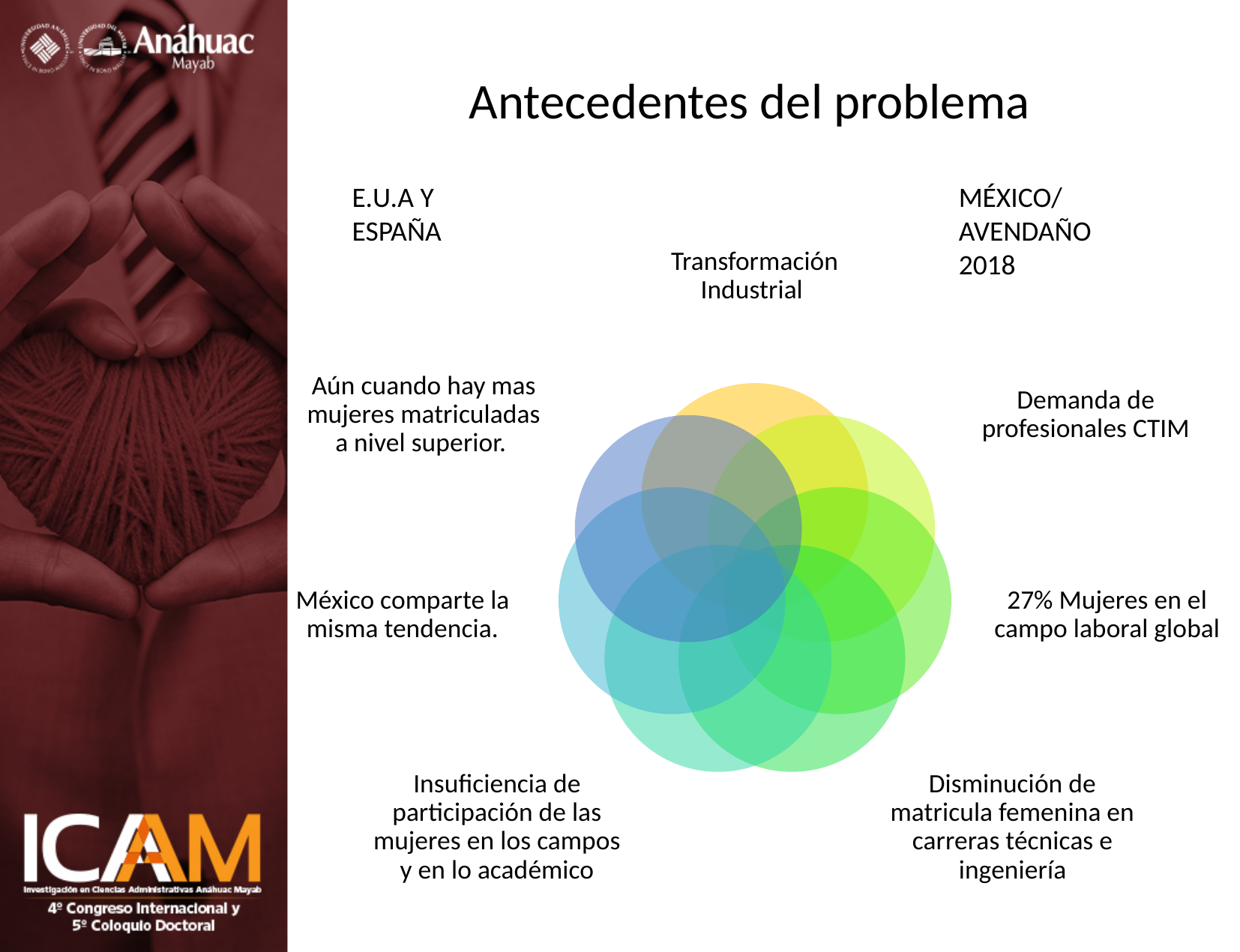

Antecedentes del problema
E.U.A Y ESPAÑA
MÉXICO/ AVENDAÑO 2018
Transformación Industrial
Demanda de profesionales CTIM
27% Mujeres en el campo laboral global
Disminución de matricula femenina en carreras técnicas e ingeniería
Insuficiencia de participación de las mujeres en los campos y en lo académico
México comparte la misma tendencia.
Aún cuando hay mas mujeres matriculadas a nivel superior.